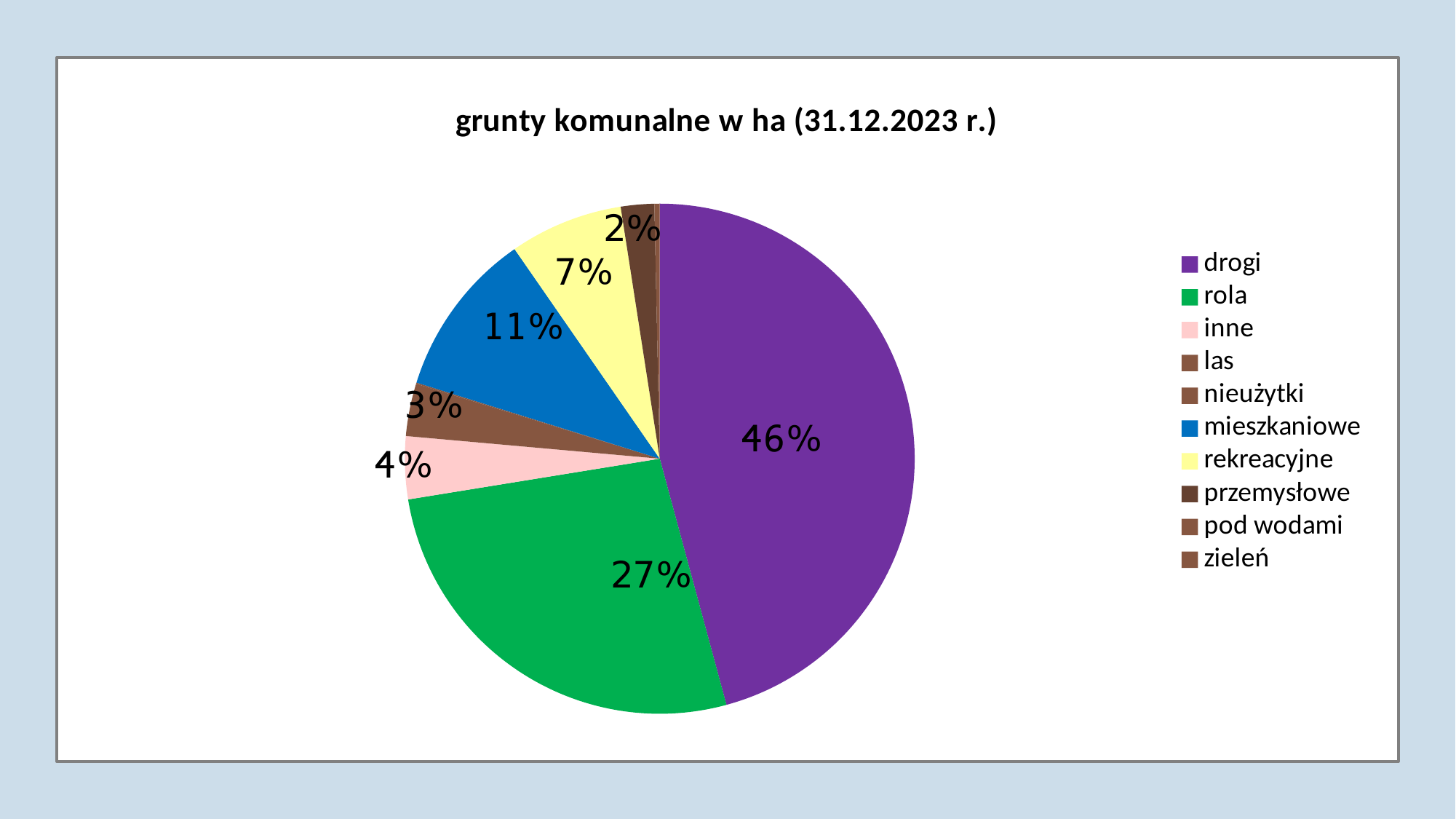

### Chart: grunty komunalne w ha (31.12.2023 r.)

| Category | 31.12.2023 |
|---|---|
| drogi | 324.6 |
| rola | 188.96 |
| inne | 28.17 |
| las | 23.6 |
| nieużytki | 0.55 |
| mieszkaniowe | 74.64999999999999 |
| rekreacyjne | 50.98 |
| przemysłowe | 14.99 |
| pod wodami | 2.4099999999999997 |
| zieleń | 0.0 |